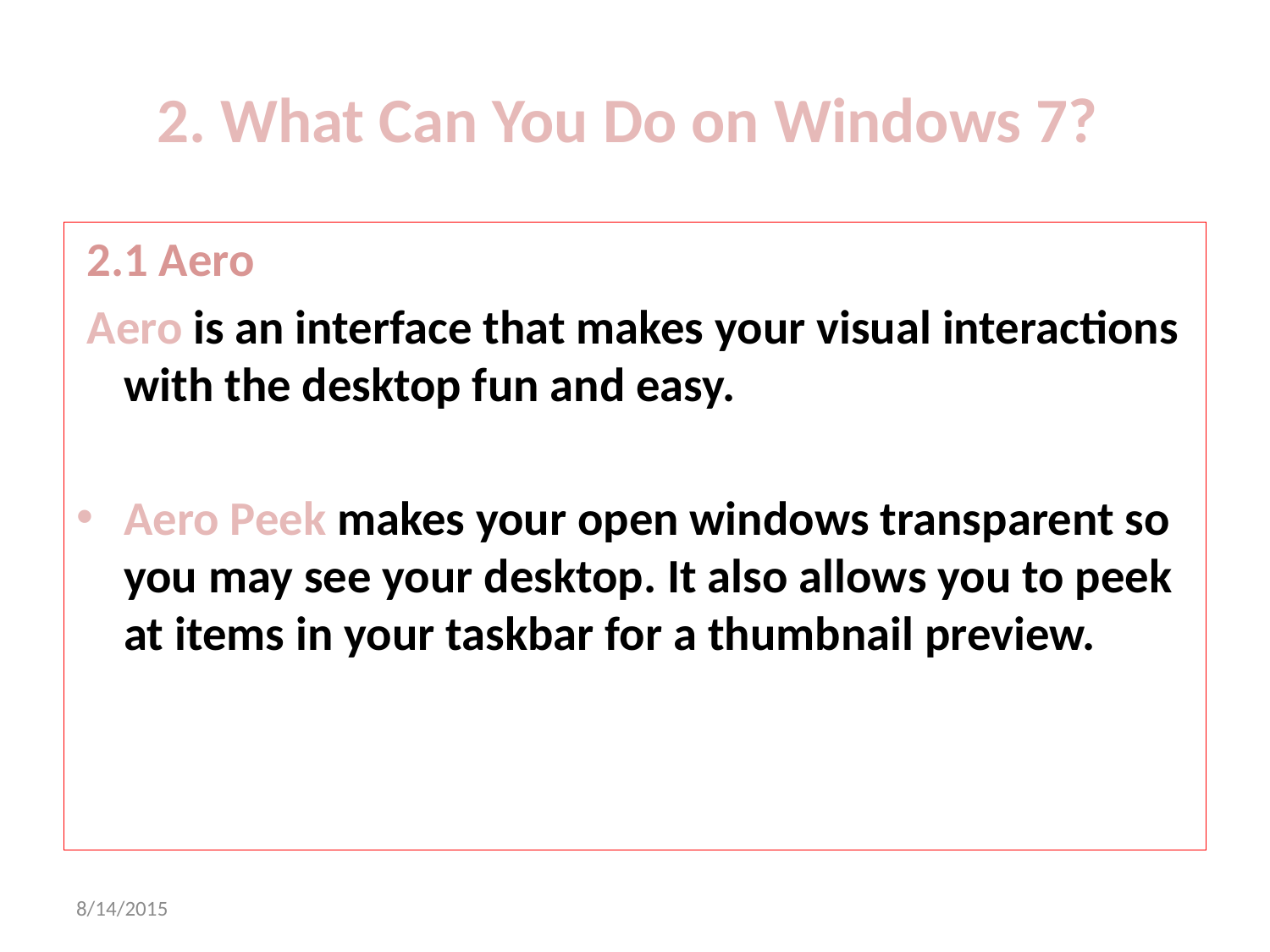

# 2. What Can You Do on Windows 7?
 2.1 Aero
 Aero is an interface that makes your visual interactions with the desktop fun and easy.

Aero Peek makes your open windows transparent so you may see your desktop. It also allows you to peek at items in your taskbar for a thumbnail preview.

8/14/2015